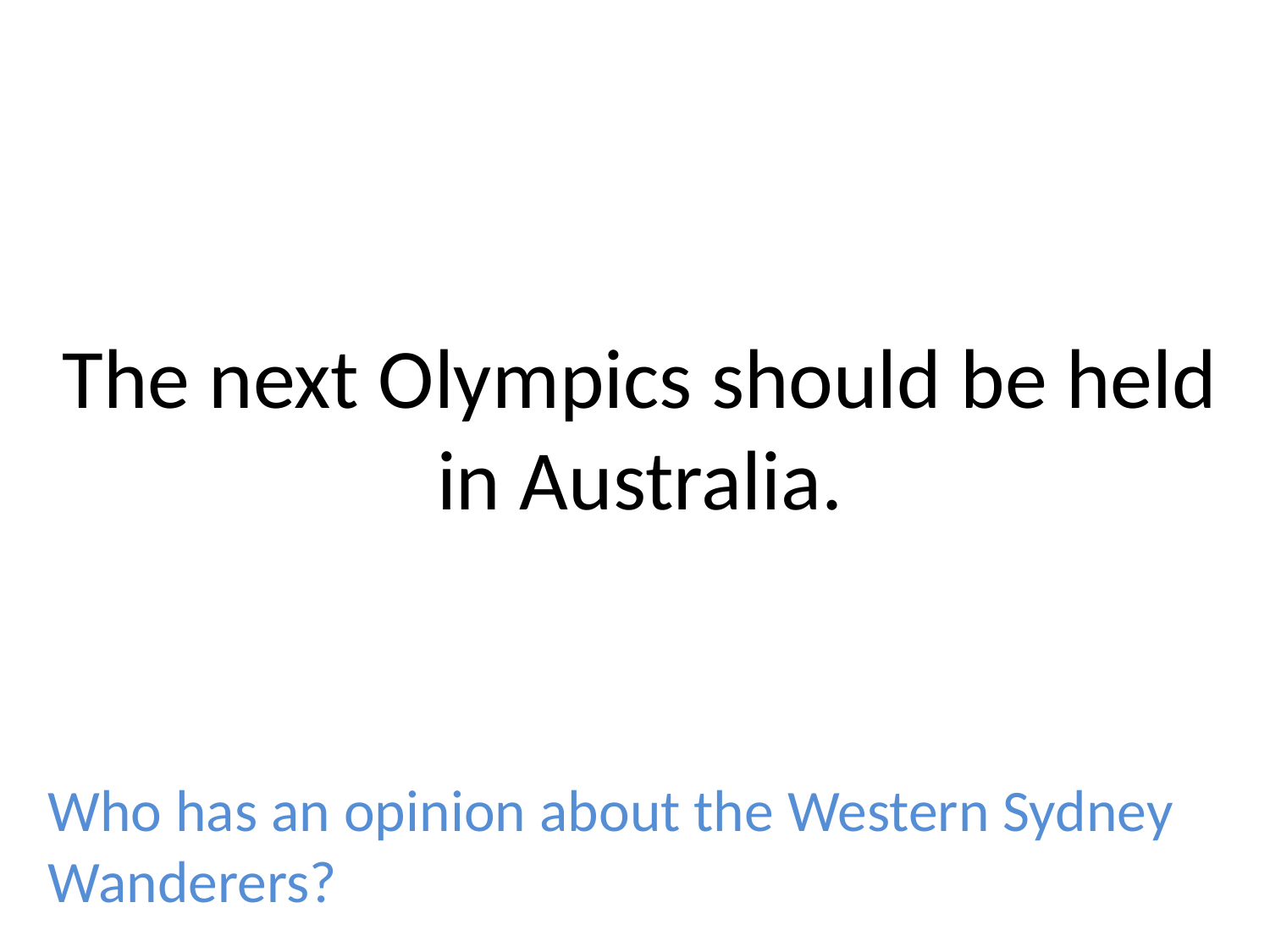

# The next Olympics should be held in Australia.
Who has an opinion about the Western Sydney Wanderers?